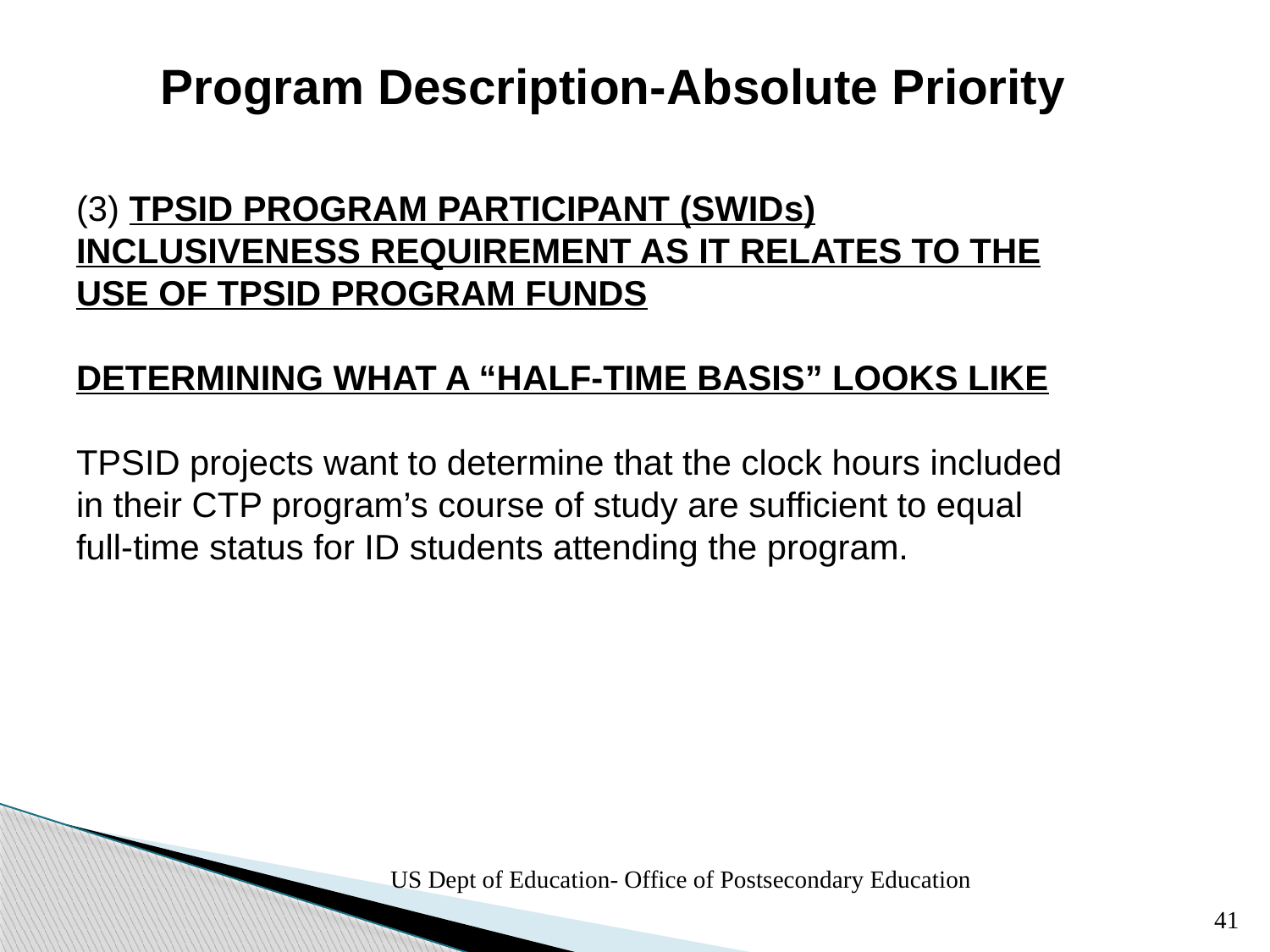

# Program Description-Absolute Priority
(3) TPSID PROGRAM PARTICIPANT (SWIDs) INCLUSIVeness REQUIREMENT AS IT RElAtES TO THE USE OF TPSID PROGRAM FUNDS

DETERMINING WHAT A “HALF-TIME BASIS” LOOKS LIKE

TPSID projects want to determine that the clock hours included in their CTP program’s course of study are sufficient to equal full-time status for ID students attending the program.

US Dept of Education- Office of Postsecondary Education
41